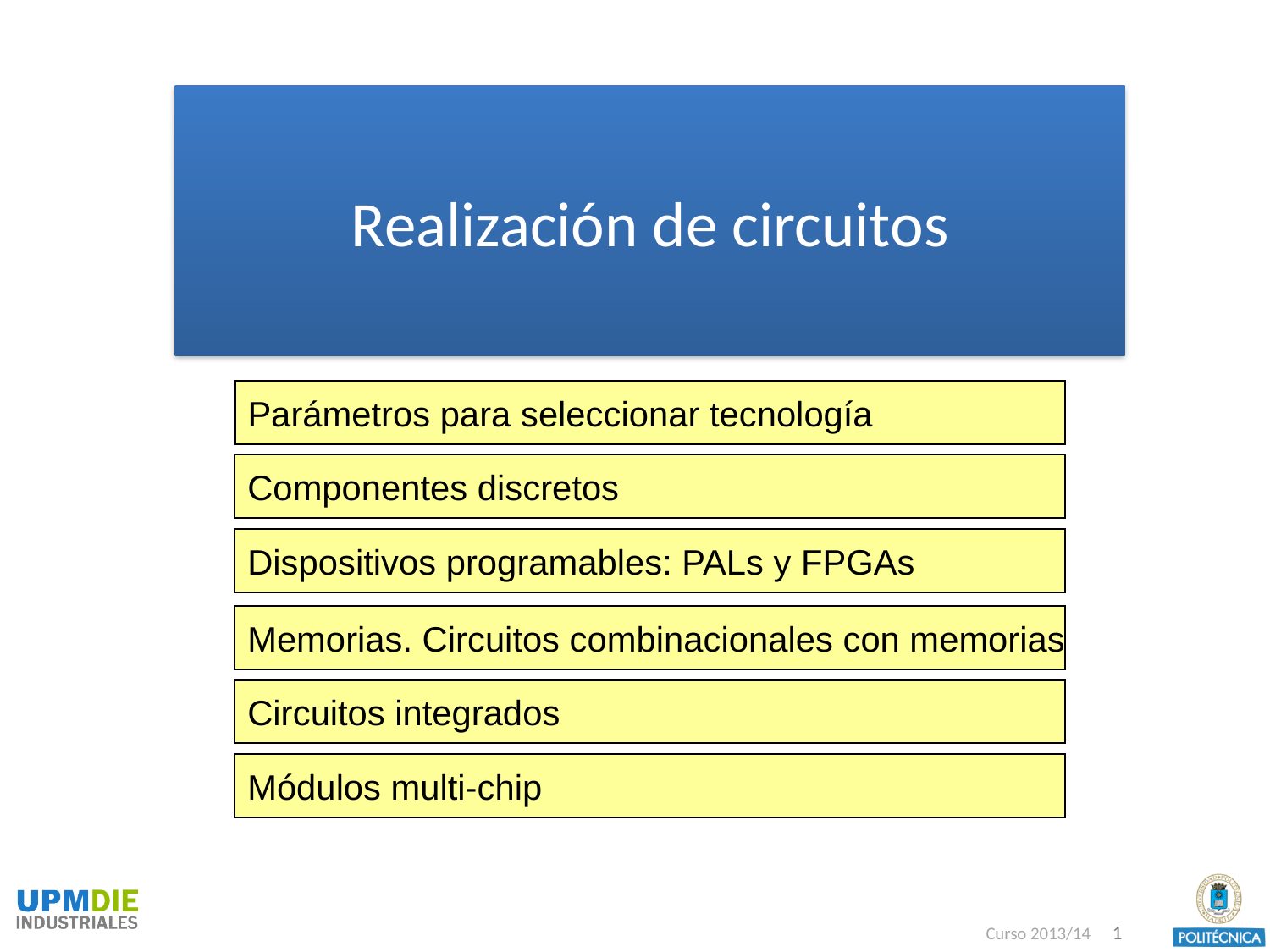

# Realización de circuitos
Parámetros para seleccionar tecnología
Componentes discretos
Dispositivos programables: PALs y FPGAs
Memorias. Circuitos combinacionales con memorias
Circuitos integrados
Módulos multi-chip